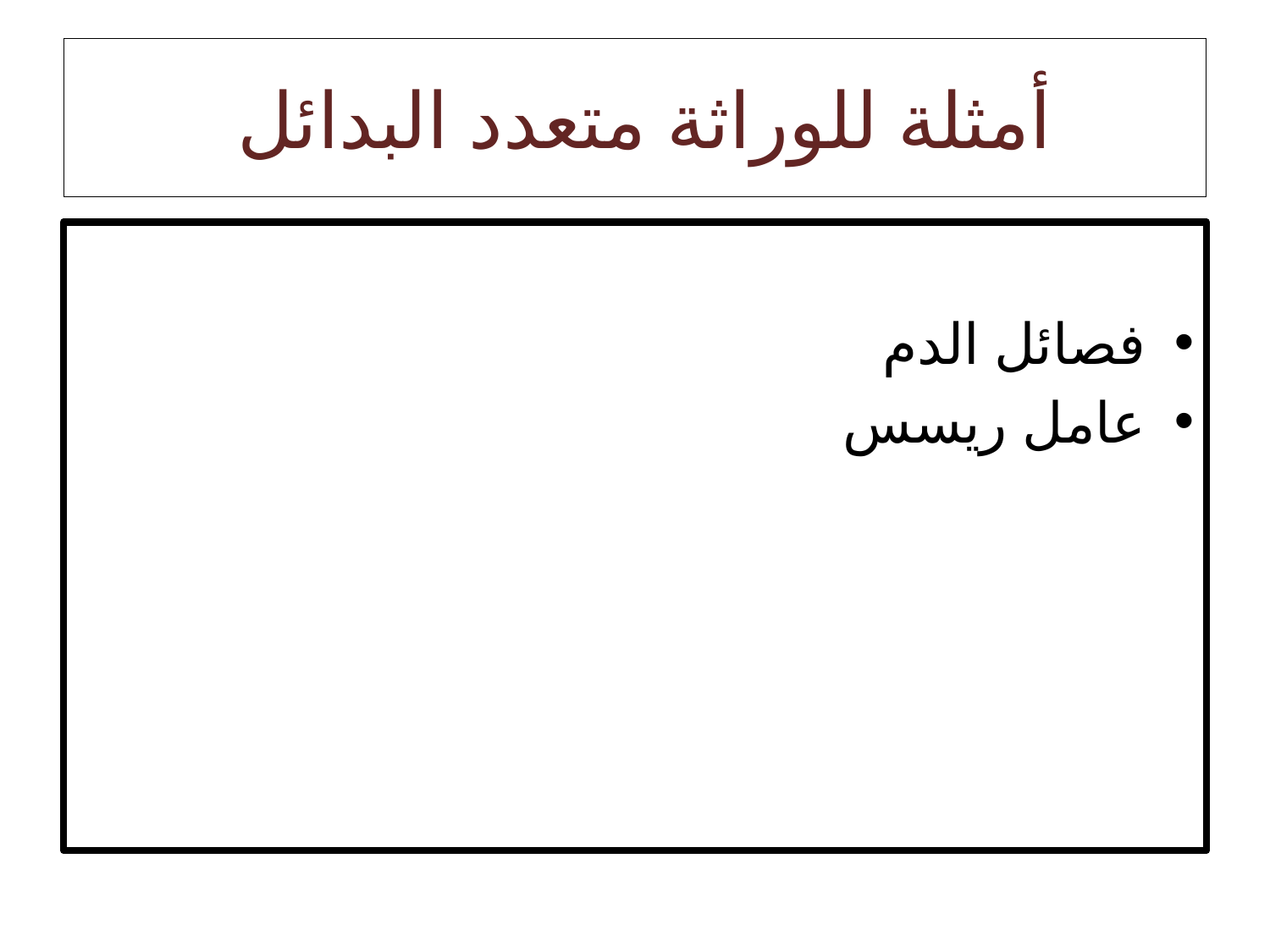

# أمثلة للوراثة متعدد البدائل

فصائل الدم
عامل ريسس